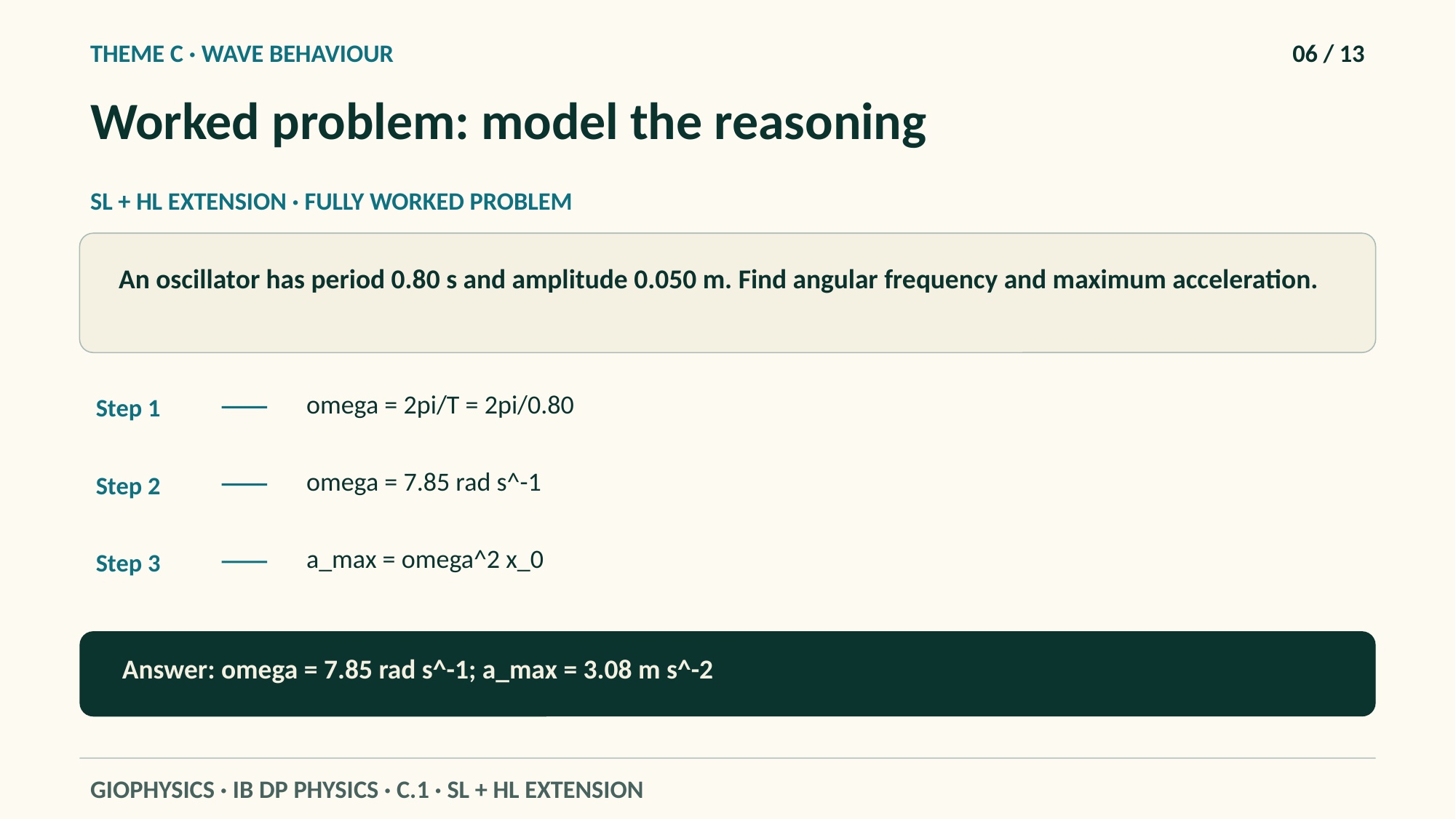

THEME C · WAVE BEHAVIOUR
06 / 13
Worked problem: model the reasoning
SL + HL EXTENSION · FULLY WORKED PROBLEM

An oscillator has period 0.80 s and amplitude 0.050 m. Find angular frequency and maximum acceleration.
omega = 2pi/T = 2pi/0.80
Step 1

omega = 7.85 rad s^-1
Step 2

a_max = omega^2 x_0
Step 3

Answer: omega = 7.85 rad s^-1; a_max = 3.08 m s^-2

GIOPHYSICS · IB DP PHYSICS · C.1 · SL + HL EXTENSION